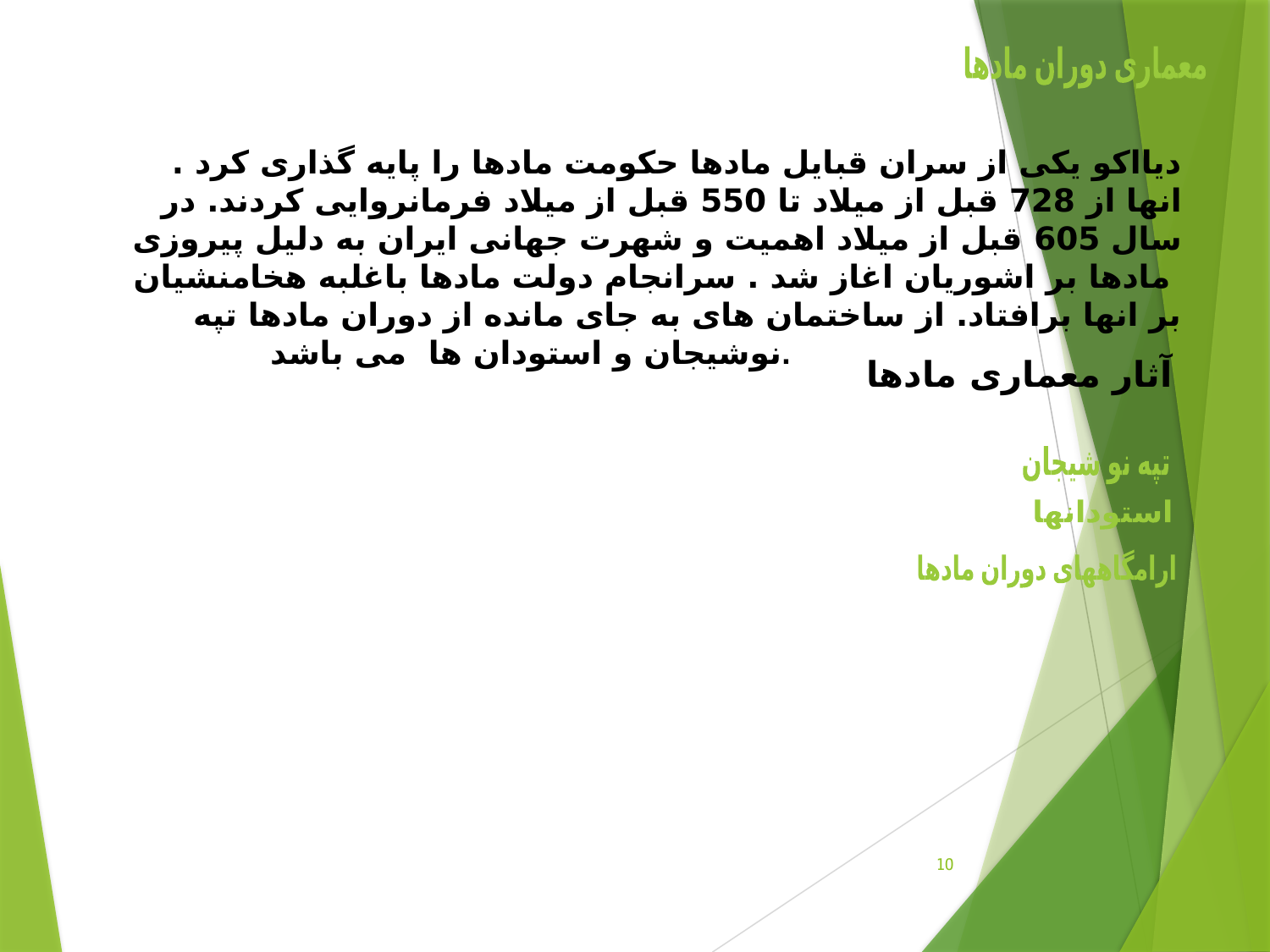

معماری دوران مادها
دیااکو یکی از سران قبایل مادها حکومت مادها را پایه گذاری کرد . انها از 728 قبل از میلاد تا 550 قبل از میلاد فرمانروایی کردند. در سال 605 قبل از میلاد اهمیت و شهرت جهانی ایران به دلیل پیروزی  مادها بر اشوریان اغاز شد . سرانجام دولت مادها باغلبه هخامنشیان بر انها برافتاد. از ساختمان های به جای مانده از دوران مادها تپه نوشیجان و استودان ها  می باشد.
آثار معماری مادها
تپه نو شیجان
استودانها
ارامگاههای دوران مادها
10